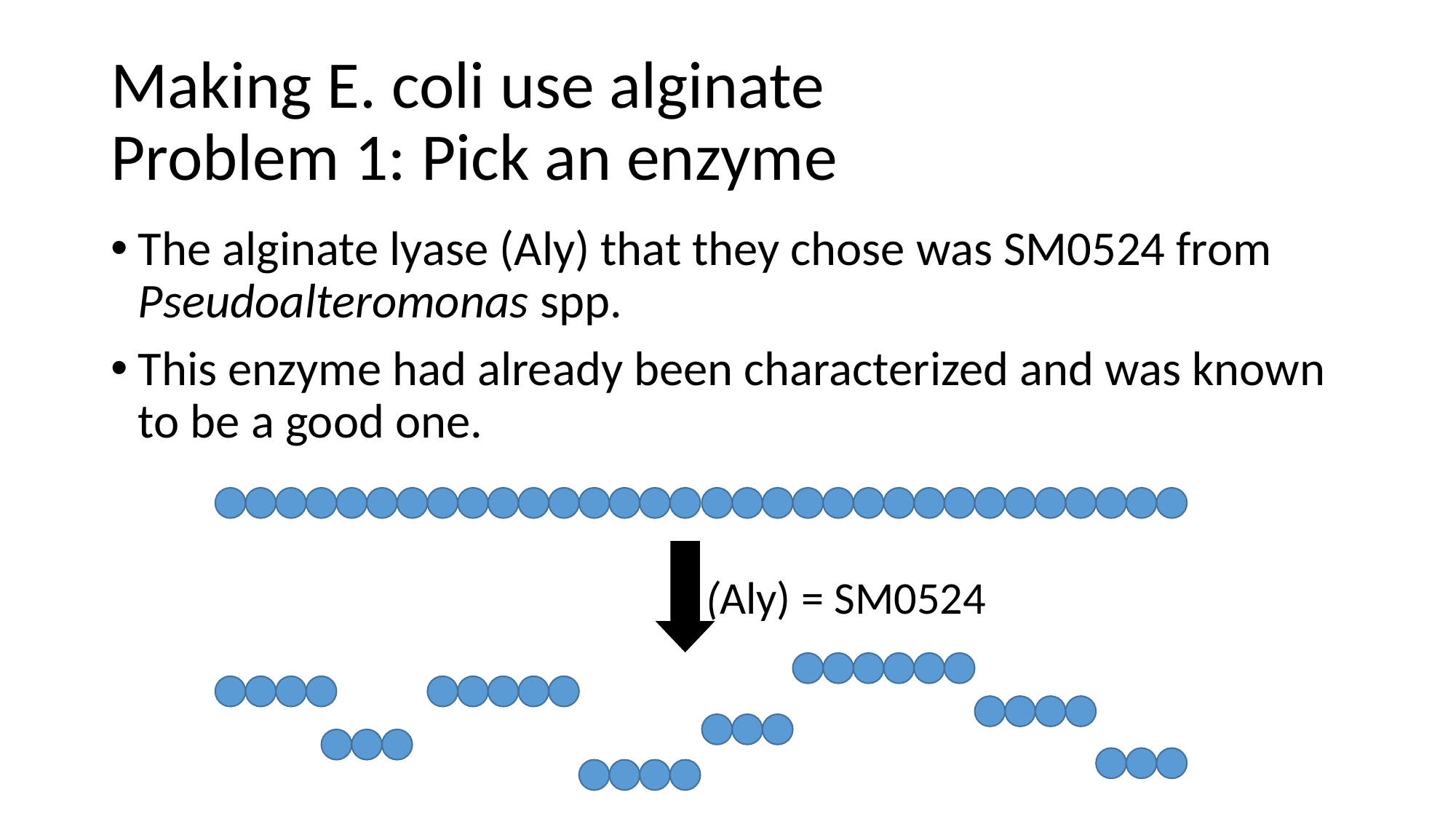

# Making E. coli use alginate Problem 1: Pick an enzyme
The alginate lyase (Aly) that they chose was SM0524 from Pseudoalteromonas spp.
This enzyme had already been characterized and was known to be a good one.

(Aly) = SM0524